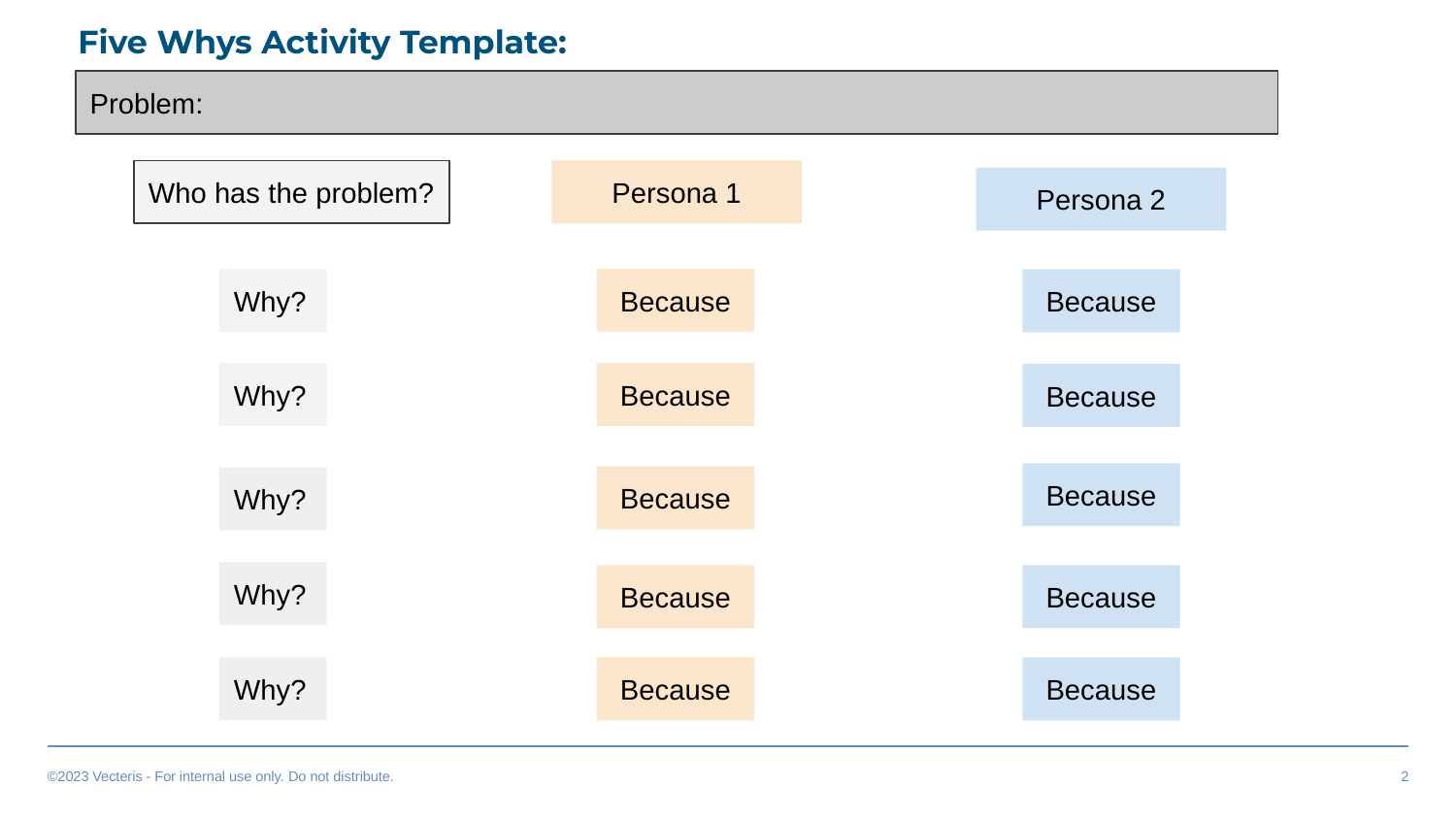

Five Whys Activity Template:
Problem:
Who has the problem?
Persona 1
Persona 2
Because
Why?
Because
Why?
Because
Because
Because
Because
Why?
Why?
Because
Because
Why?
Because
Because